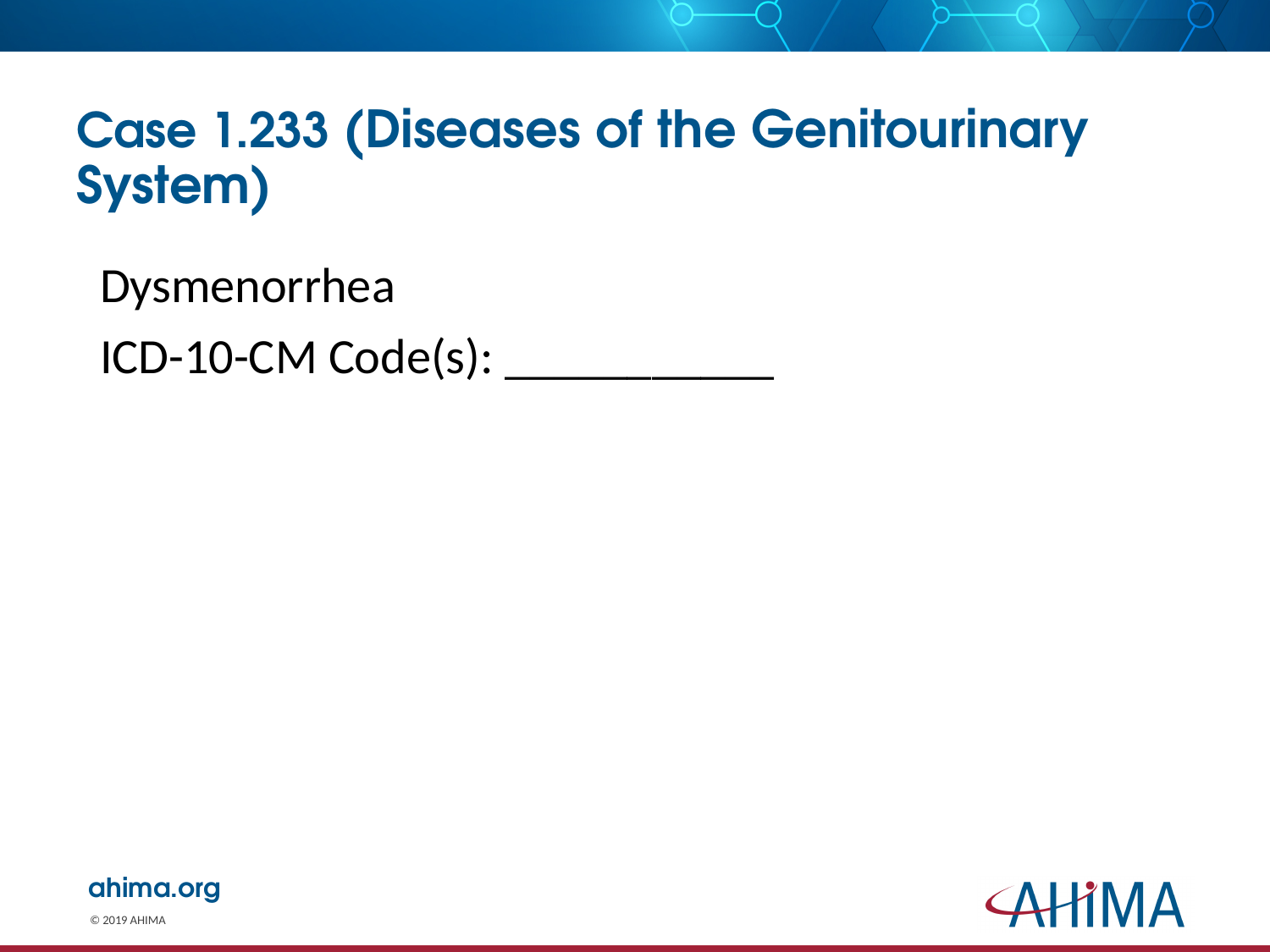

# Case 1.233 (Diseases of the Genitourinary System)
Dysmenorrhea
ICD-10-CM Code(s): ___________